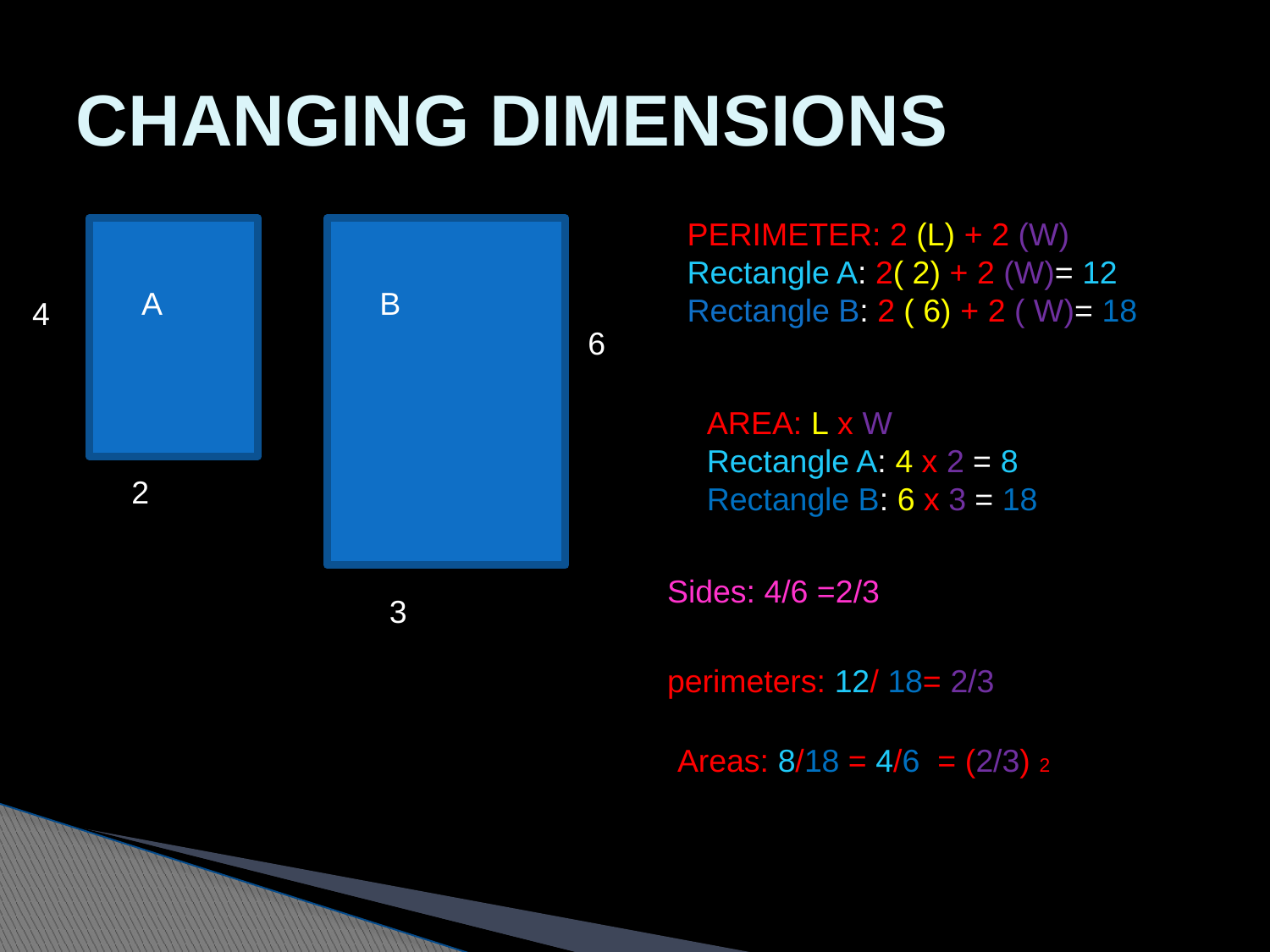

# CHANGING DIMENSIONS
PERIMETER: 2 (L) + 2 (W)
Rectangle A: 2( 2) + 2 (W)= 12
Rectangle B: 2 ( 6) + 2 ( W)= 18

A
B
4
6
AREA: L x W
Rectangle A: 4 x 2 = 8
Rectangle B: 6 x 3 = 18
2
Sides: 4/6 =2/3
3
perimeters: 12/ 18= 2/3
Areas: 8/18 = 4/6  = (2/3) 2